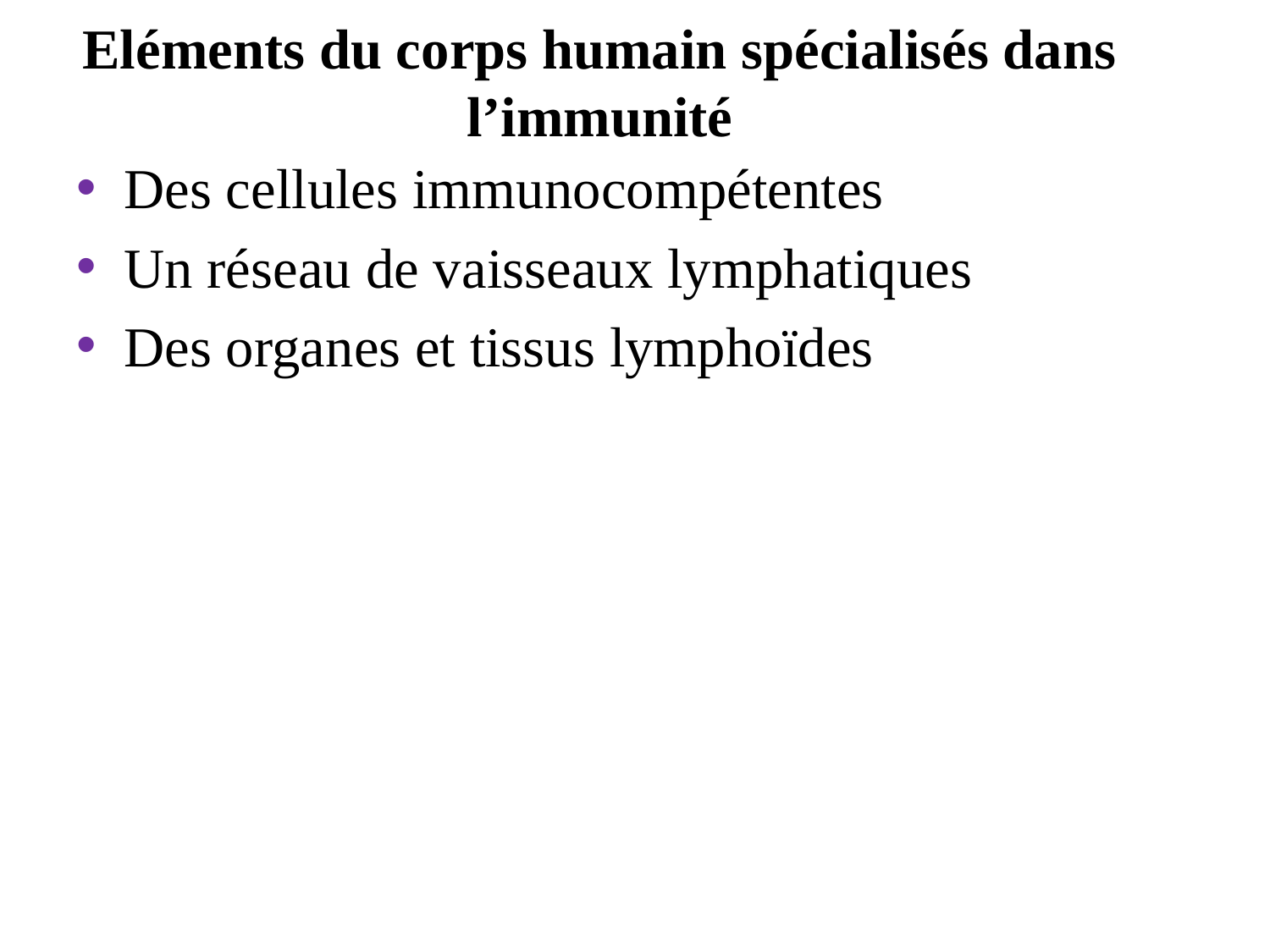

# Eléments du corps humain spécialisés dans l’immunité
Des cellules immunocompétentes
Un réseau de vaisseaux lymphatiques
Des organes et tissus lymphoïdes